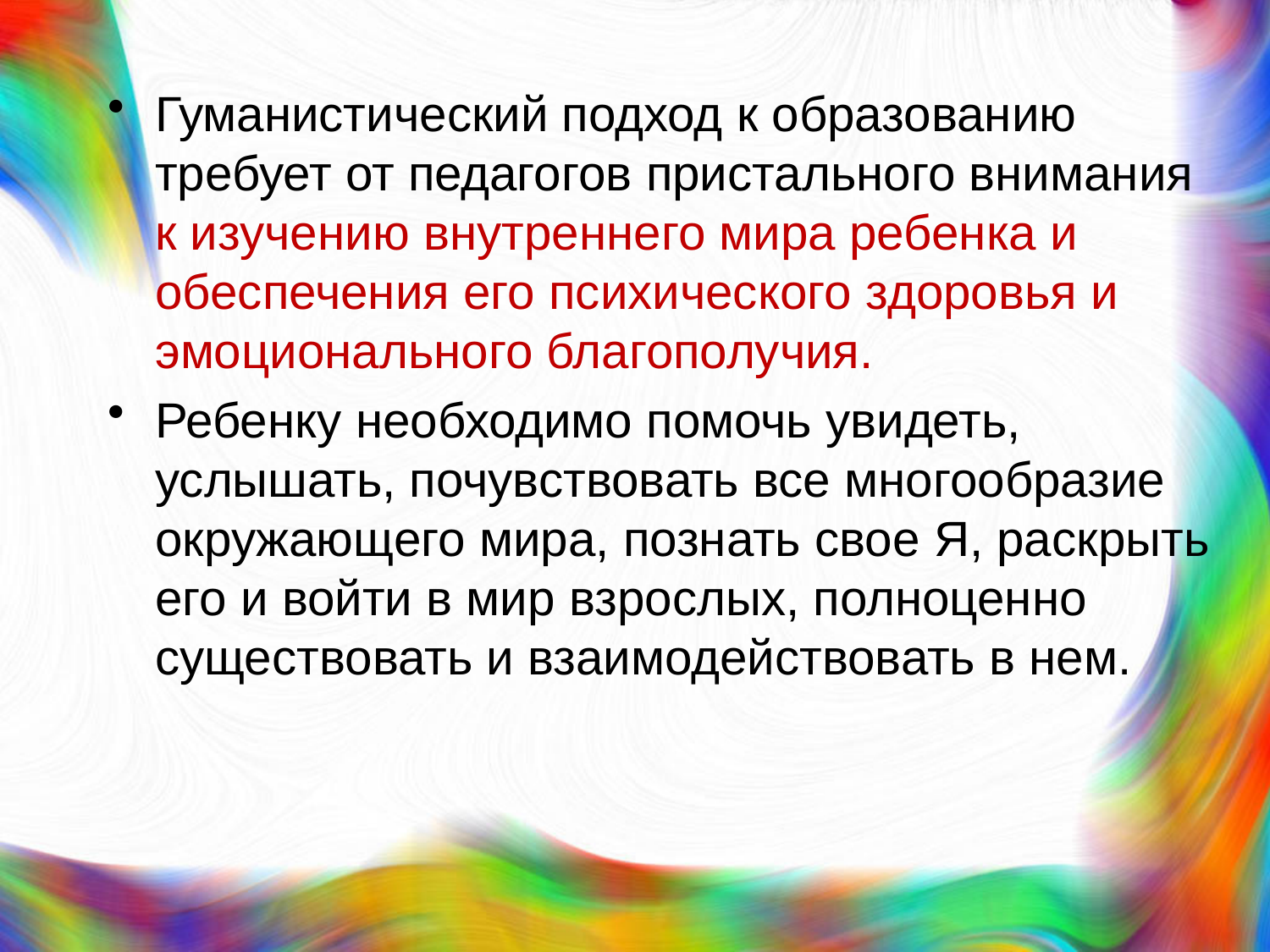

Гуманистический подход к образованию требует от педагогов пристального внимания к изучению внутреннего мира ребенка и обеспечения его психического здоровья и эмоционального благополучия.
Ребенку необходимо помочь увидеть, услышать, почувствовать все многообразие окружающего мира, познать свое Я, раскрыть его и войти в мир взрослых, полноценно существовать и взаимодействовать в нем.